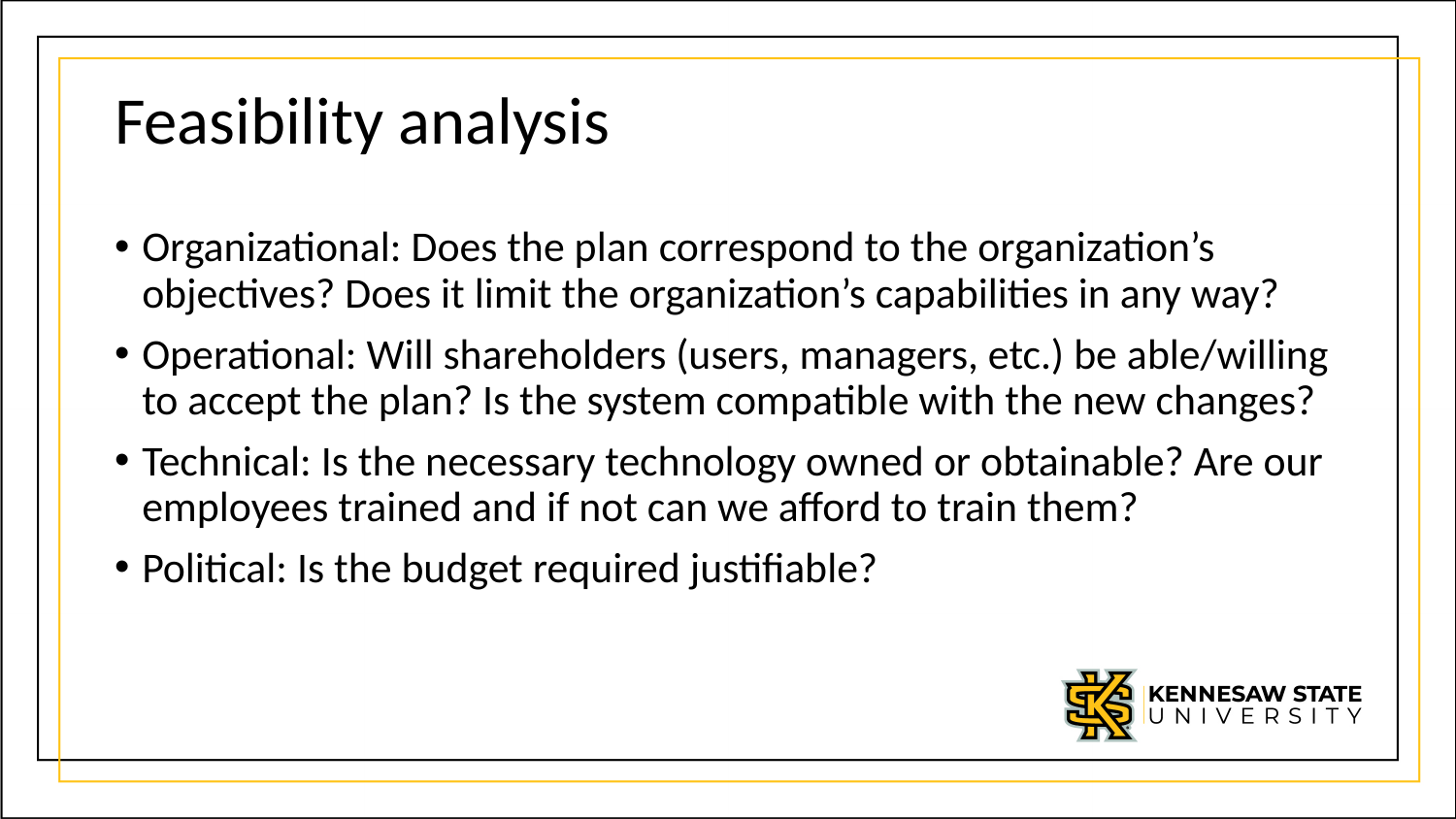

# Feasibility analysis
Organizational: Does the plan correspond to the organization’s objectives? Does it limit the organization’s capabilities in any way?
Operational: Will shareholders (users, managers, etc.) be able/willing to accept the plan? Is the system compatible with the new changes?
Technical: Is the necessary technology owned or obtainable? Are our employees trained and if not can we afford to train them?
Political: Is the budget required justifiable?